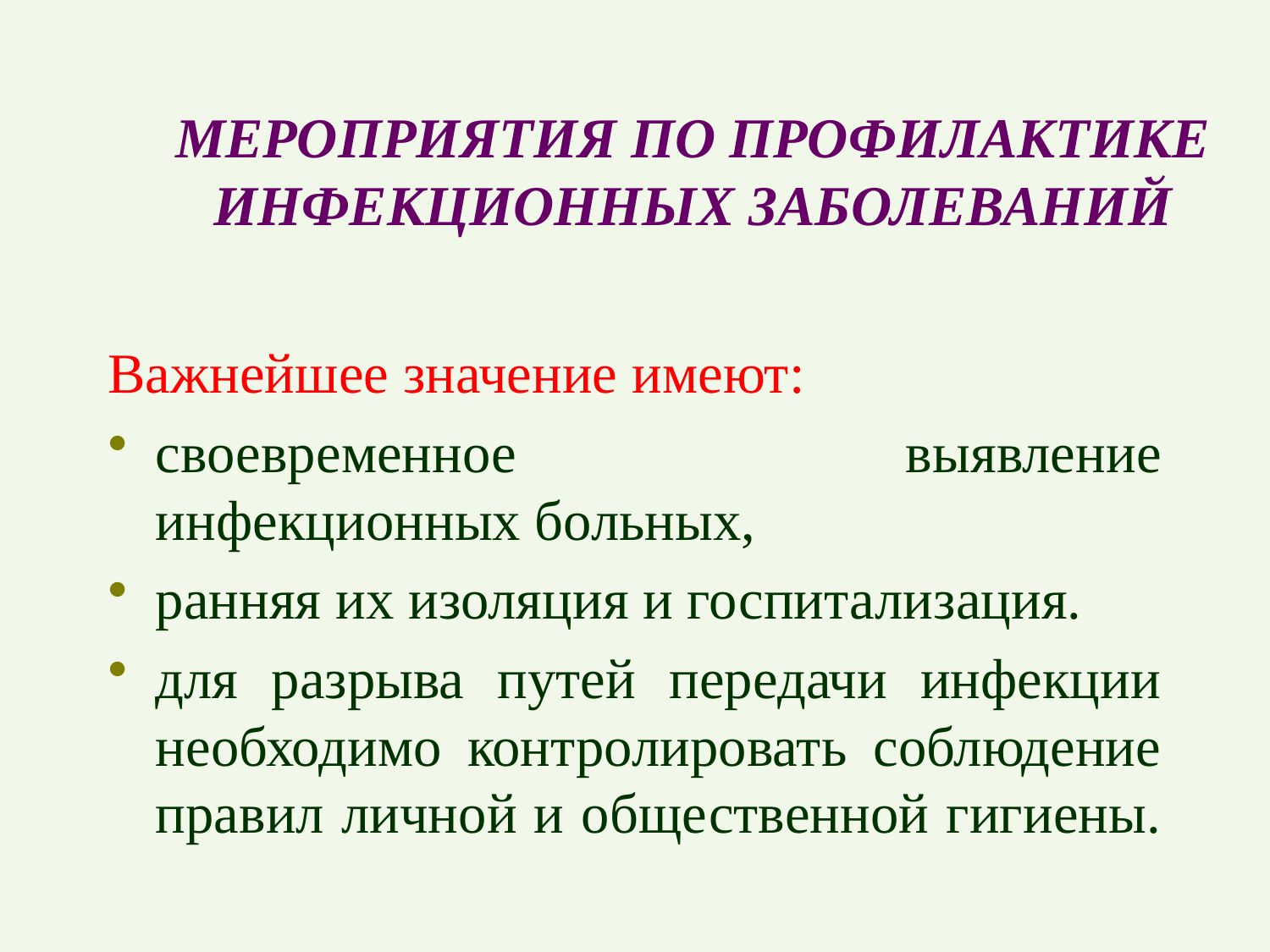

# МЕРОПРИЯТИЯ ПО ПРОФИЛАКТИКЕ ИНФЕКЦИОННЫХ ЗАБОЛЕВАНИЙ
Важнейшее значение имеют:
своевременное выявление инфекционных больных,
ранняя их изоляция и госпитализация.
для разрыва путей передачи инфекции необходимо контролировать соблюдение правил личной и общественной гигиены.